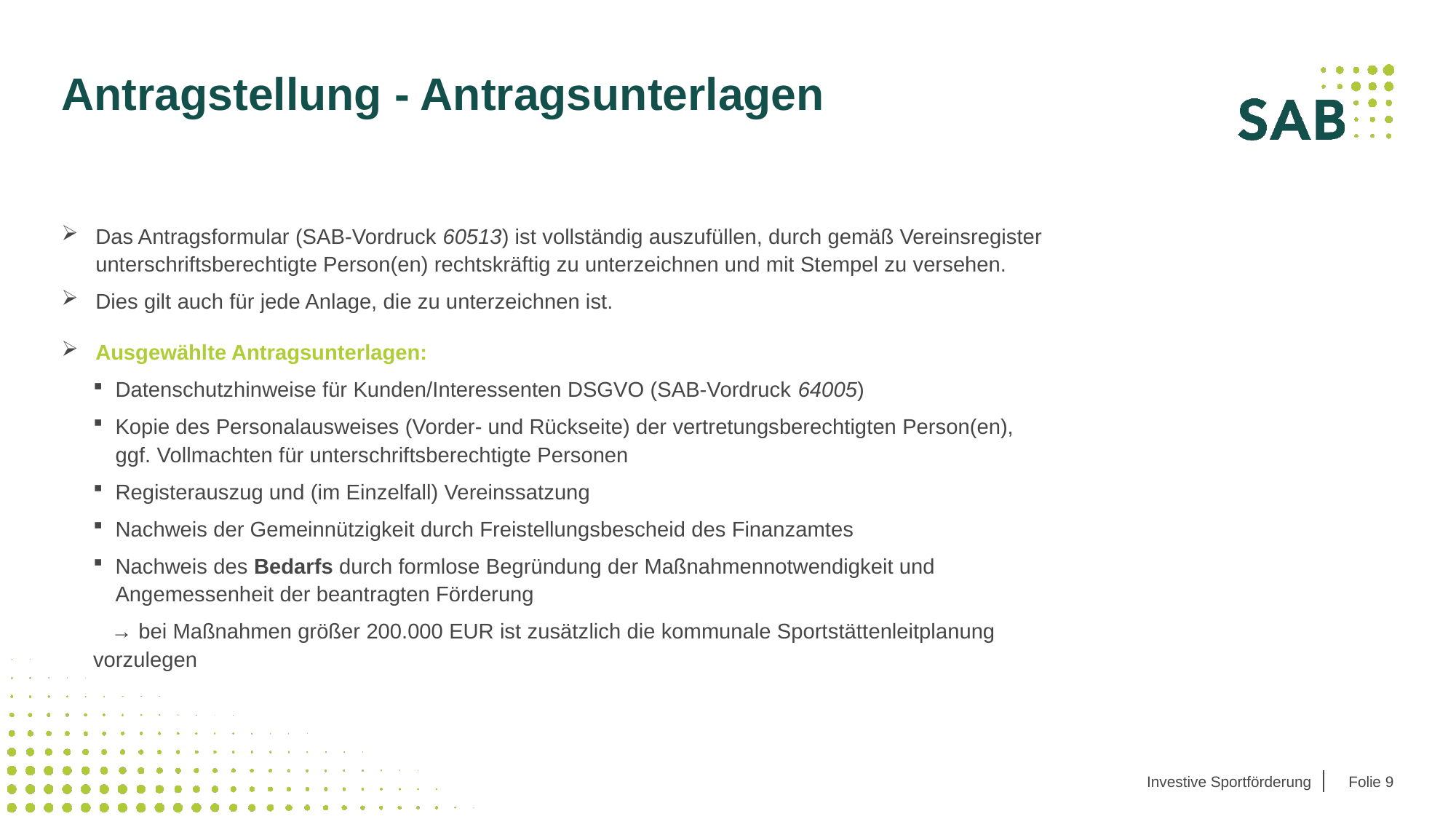

# Antragstellung - Antragsunterlagen
Das Antragsformular (SAB-Vordruck 60513) ist vollständig auszufüllen, durch gemäß Vereinsregister unterschriftsberechtigte Person(en) rechtskräftig zu unterzeichnen und mit Stempel zu versehen.
Dies gilt auch für jede Anlage, die zu unterzeichnen ist.

Ausgewählte Antragsunterlagen:
Datenschutzhinweise für Kunden/Interessenten DSGVO (SAB-Vordruck 64005)
Kopie des Personalausweises (Vorder- und Rückseite) der vertretungsberechtigten Person(en),       ggf. Vollmachten für unterschriftsberechtigte Personen
Registerauszug und (im Einzelfall) Vereinssatzung
Nachweis der Gemeinnützigkeit durch Freistellungsbescheid des Finanzamtes
Nachweis des Bedarfs durch formlose Begründung der Maßnahmennotwendigkeit und Angemessenheit der beantragten Förderung
   → bei Maßnahmen größer 200.000 EUR ist zusätzlich die kommunale Sportstättenleitplanung vorzulegen
Investive Sportförderung
Folie 9